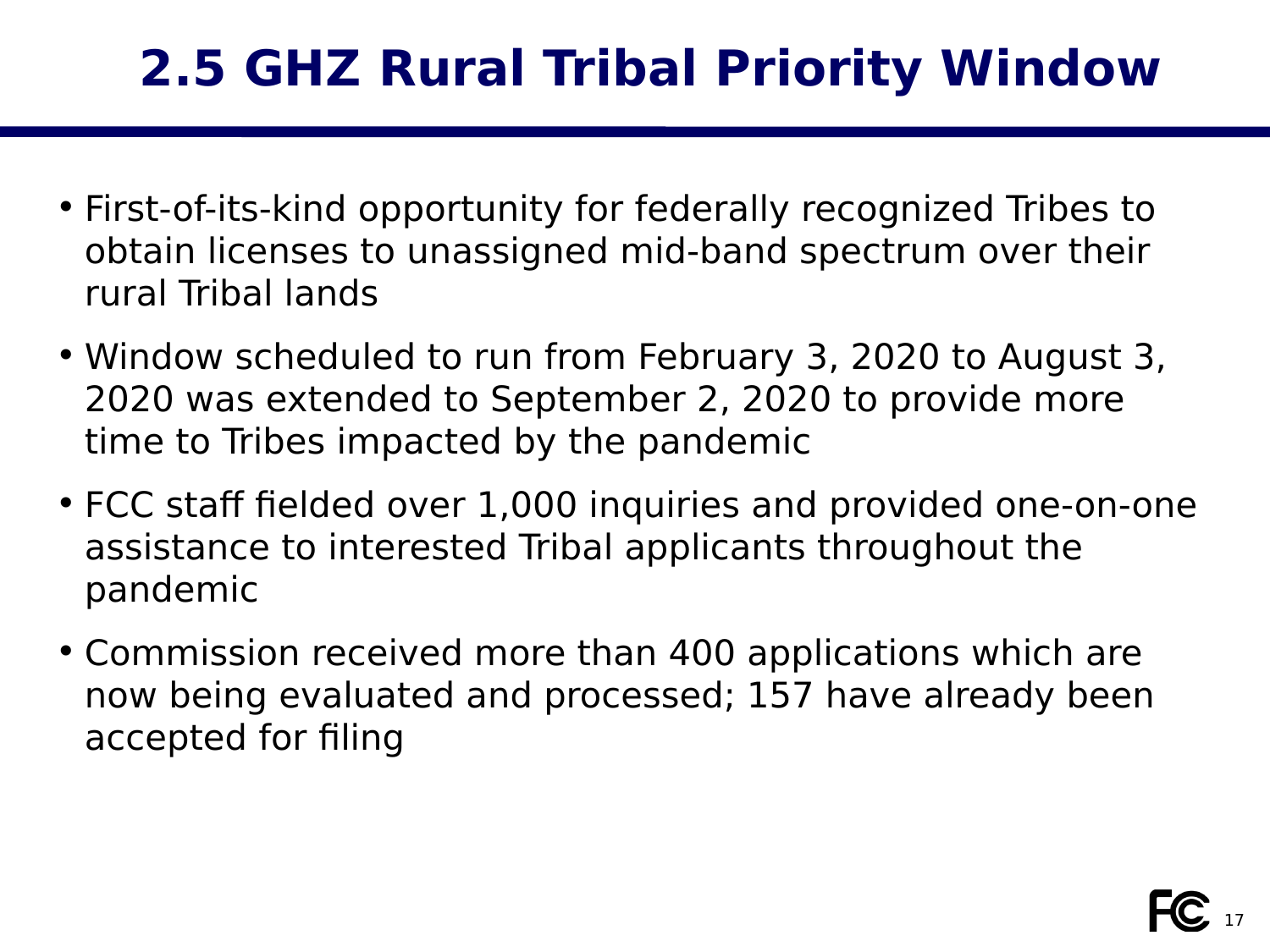

# 2.5 GHZ Rural Tribal Priority Window
First-of-its-kind opportunity for federally recognized Tribes to obtain licenses to unassigned mid-band spectrum over their rural Tribal lands
Window scheduled to run from February 3, 2020 to August 3, 2020 was extended to September 2, 2020 to provide more time to Tribes impacted by the pandemic
FCC staff fielded over 1,000 inquiries and provided one-on-one assistance to interested Tribal applicants throughout the pandemic
Commission received more than 400 applications which are now being evaluated and processed; 157 have already been accepted for filing

17